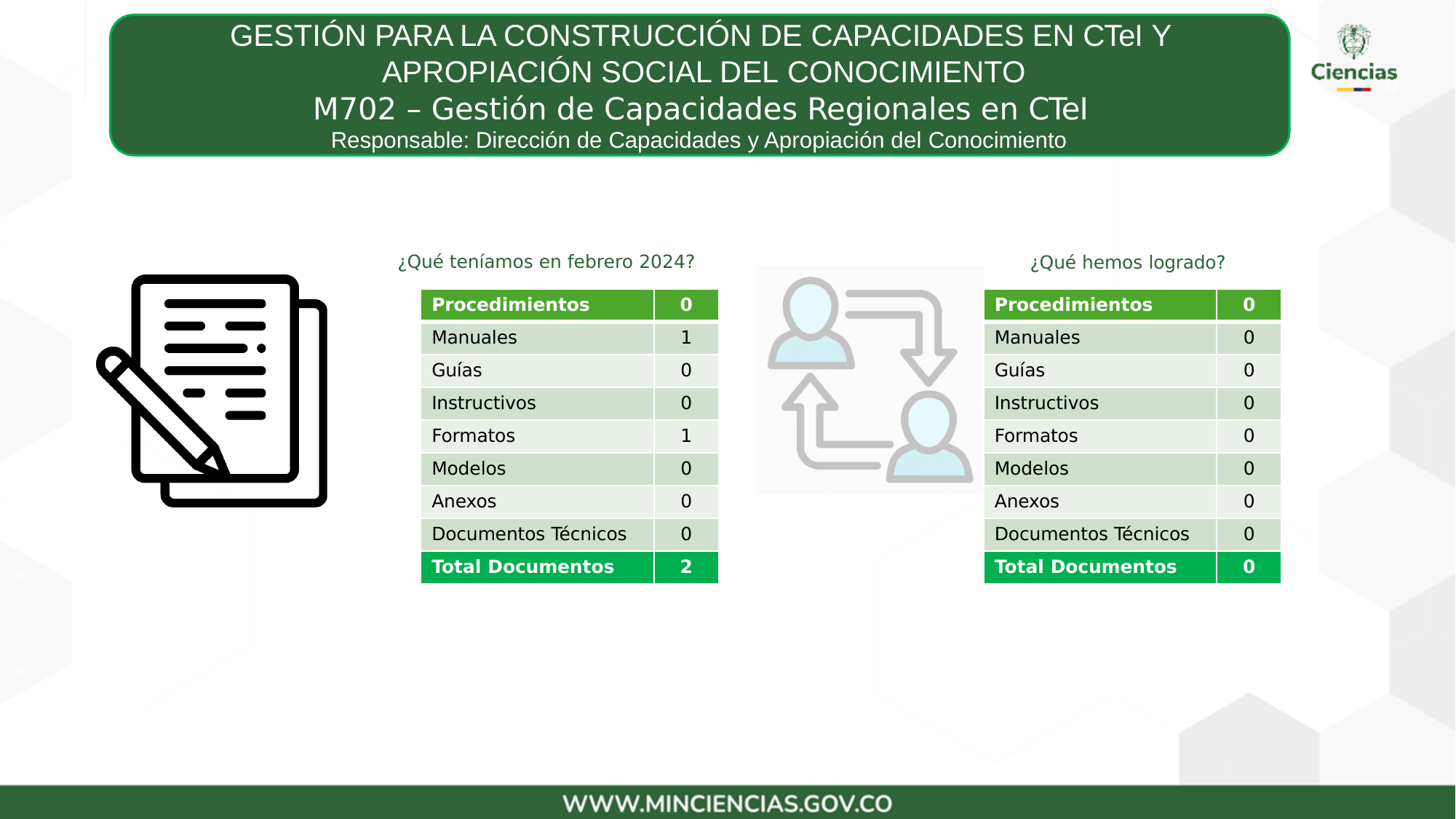

# GESTIÓN PARA LA CONSTRUCCIÓN DE CAPACIDADES EN CTeI Y  APROPIACIÓN SOCIAL DEL CONOCIMIENTO
M702 – Gestión de Capacidades Regionales en CTeI

Responsable: Dirección de Capacidades y Apropiación del Conocimiento
¿Qué teníamos en febrero 2024?
¿Qué hemos logrado?

| Procedimientos | 0 |
| --- | --- |
| Manuales | 1 |
| Guías | 0 |
| Instructivos | 0 |
| Formatos | 1 |
| Modelos | 0 |
| Anexos | 0 |
| Documentos Técnicos | 0 |
| Total Documentos | 2 |
| Procedimientos | 0 |
| --- | --- |
| Manuales | 0 |
| Guías | 0 |
| Instructivos | 0 |
| Formatos | 0 |
| Modelos | 0 |
| Anexos | 0 |
| Documentos Técnicos | 0 |
| Total Documentos | 0 |